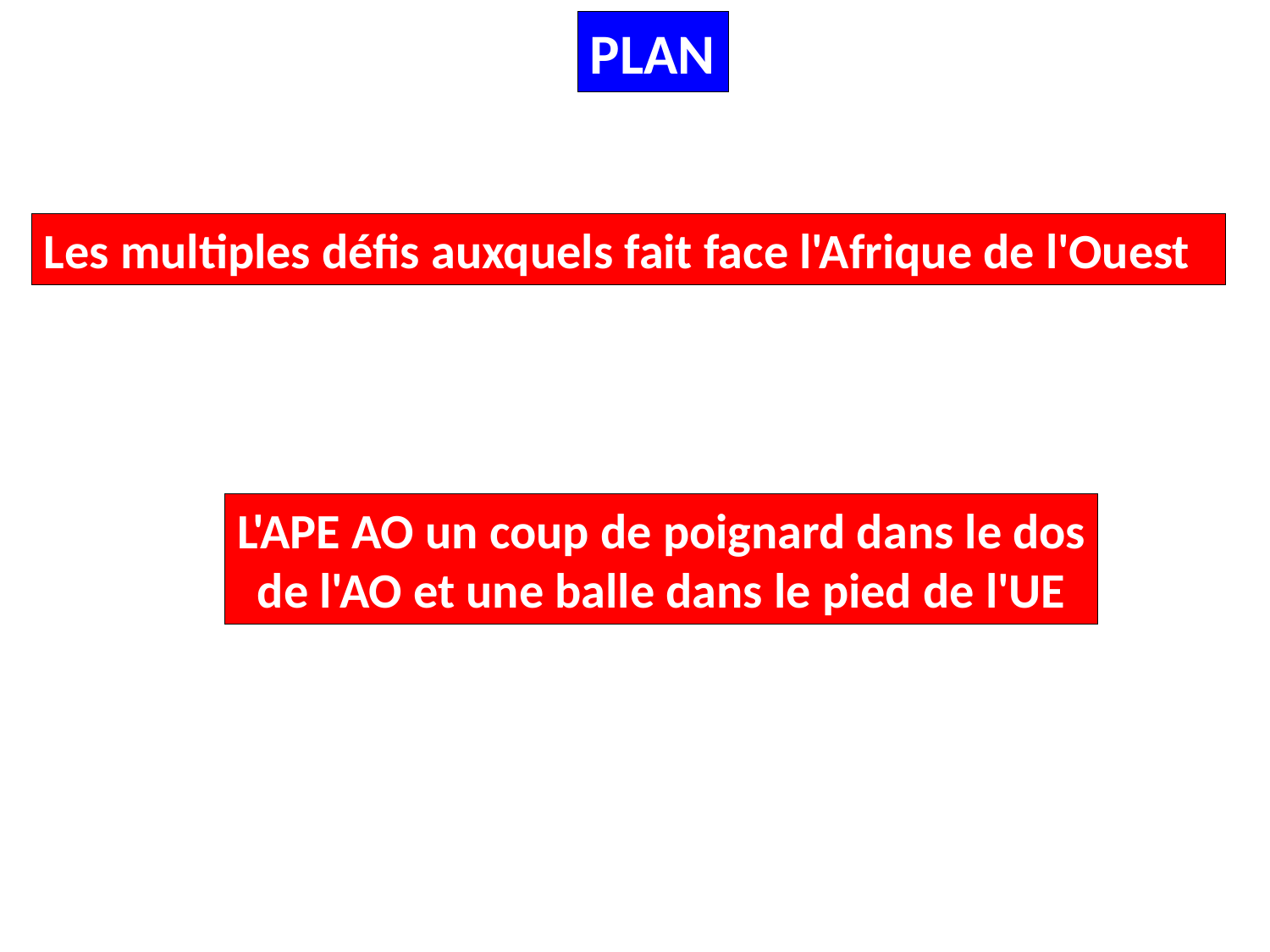

PLAN
Les multiples défis auxquels fait face l'Afrique de l'Ouest
L'APE AO un coup de poignard dans le dos
de l'AO et une balle dans le pied de l'UE